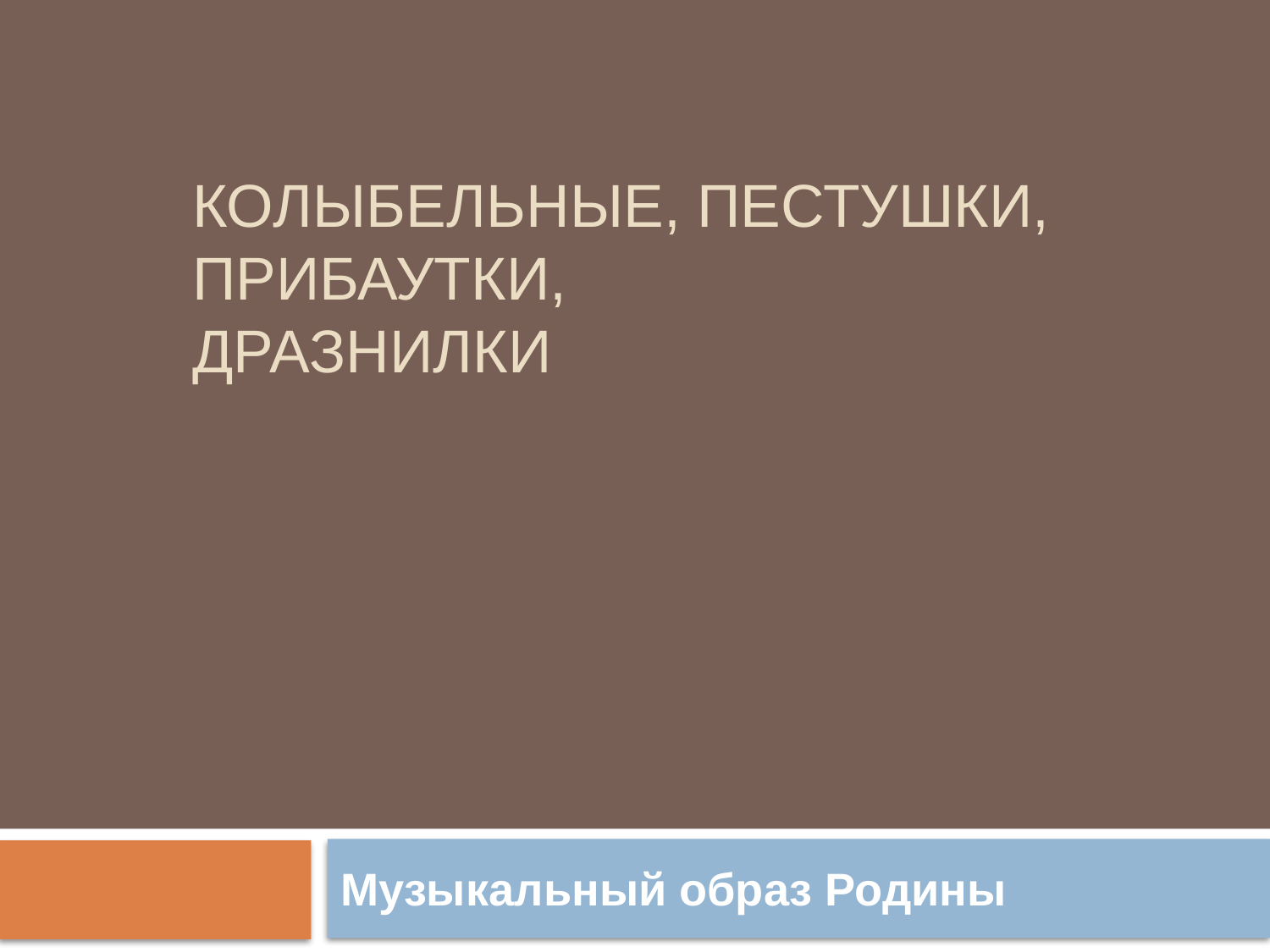

# Колыбельные, пестушки, прибаутки, дразнилки
Музыкальный образ Родины